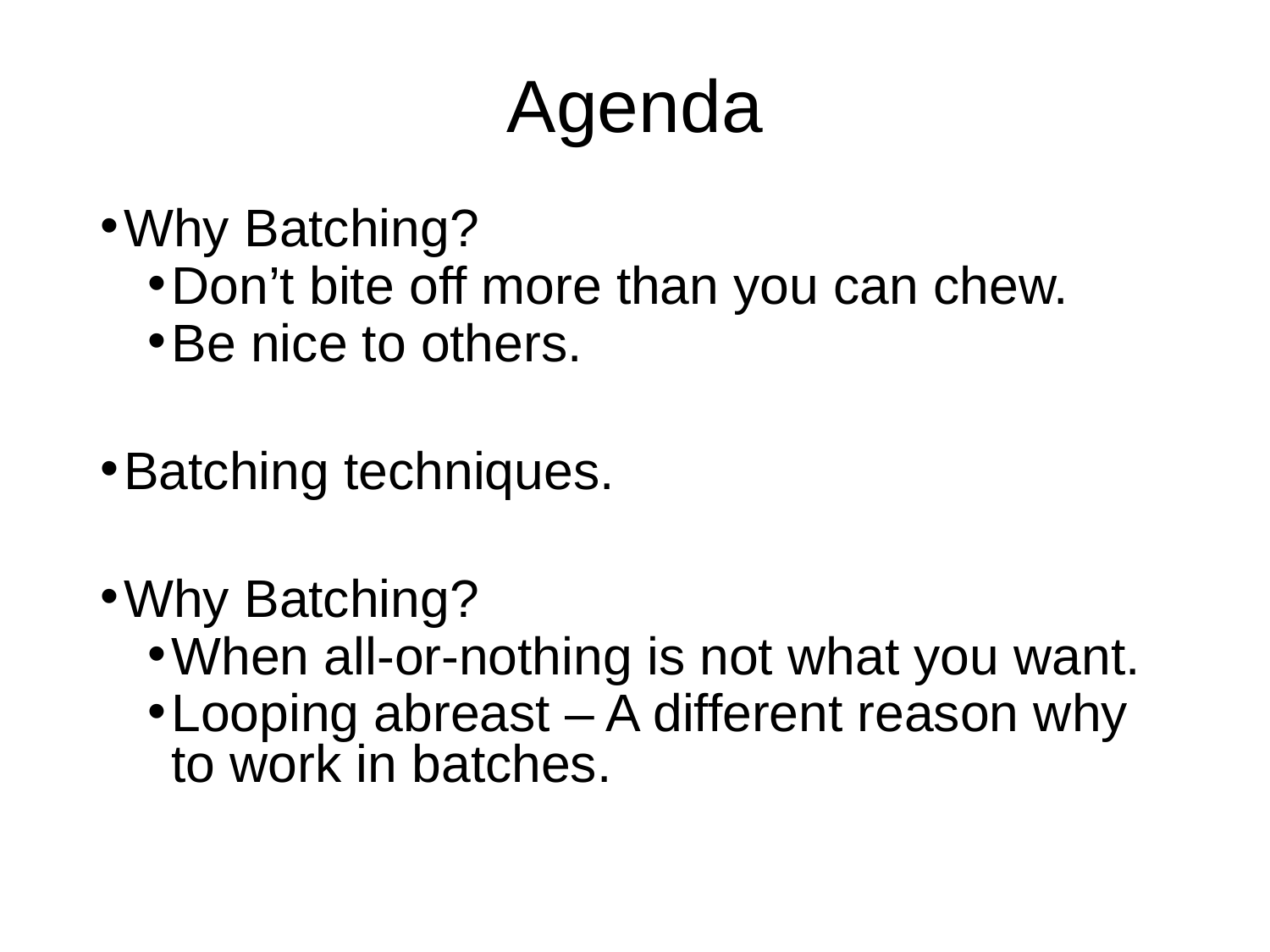

# Agenda
Why Batching?
Don’t bite off more than you can chew.
Be nice to others.

Batching techniques.

Why Batching?
When all-or-nothing is not what you want.
Looping abreast – A different reason why to work in batches.
© 2019 Erland Sommarskog